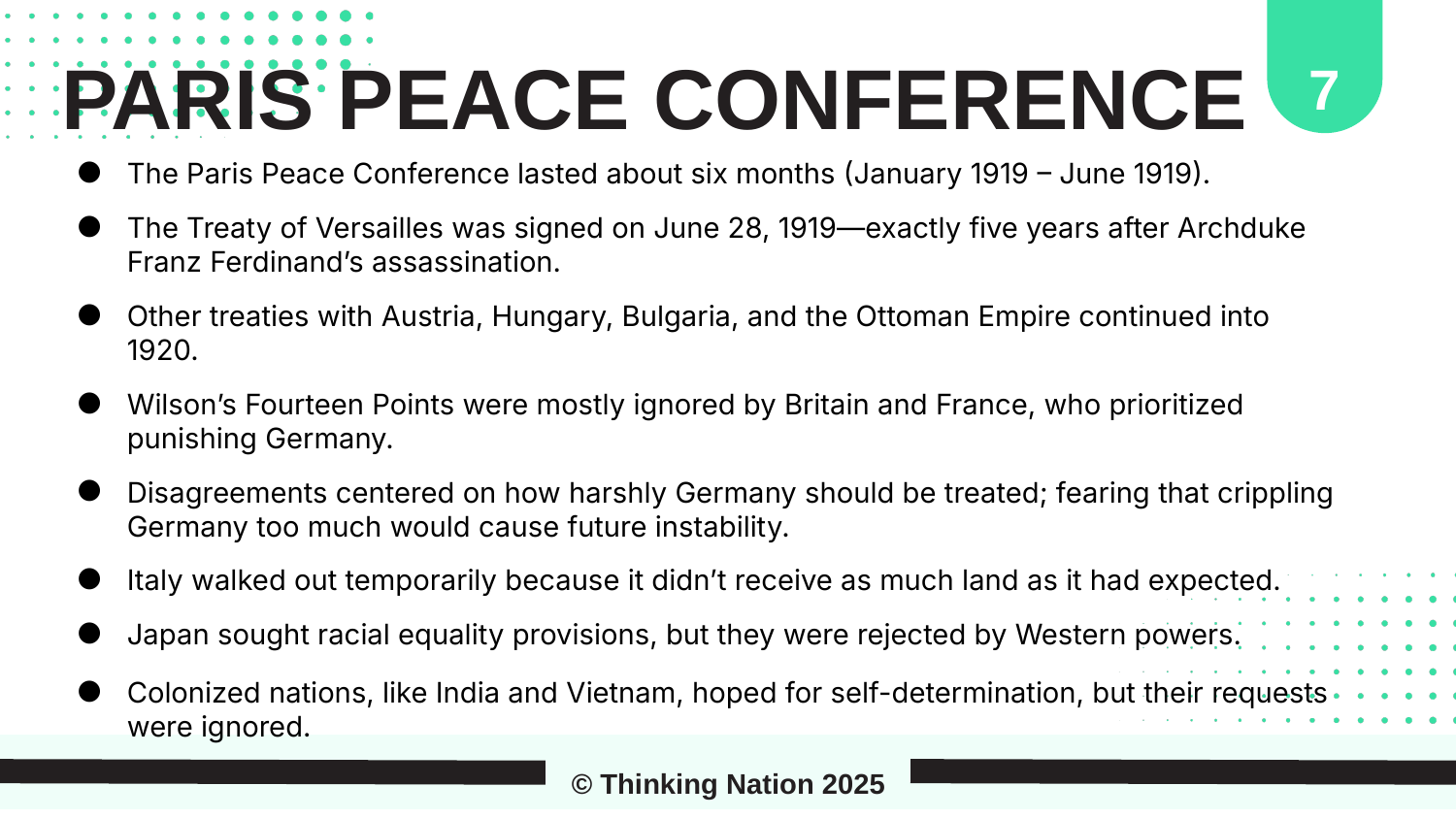

7
PARIS PEACE CONFERENCE
The Paris Peace Conference lasted about six months (January 1919 – June 1919).
The Treaty of Versailles was signed on June 28, 1919—exactly five years after Archduke Franz Ferdinand’s assassination.
Other treaties with Austria, Hungary, Bulgaria, and the Ottoman Empire continued into 1920.
Wilson’s Fourteen Points were mostly ignored by Britain and France, who prioritized punishing Germany.
Disagreements centered on how harshly Germany should be treated; fearing that crippling Germany too much would cause future instability.
Italy walked out temporarily because it didn’t receive as much land as it had expected.
Japan sought racial equality provisions, but they were rejected by Western powers.
Colonized nations, like India and Vietnam, hoped for self-determination, but their requests were ignored.

© Thinking Nation 2025